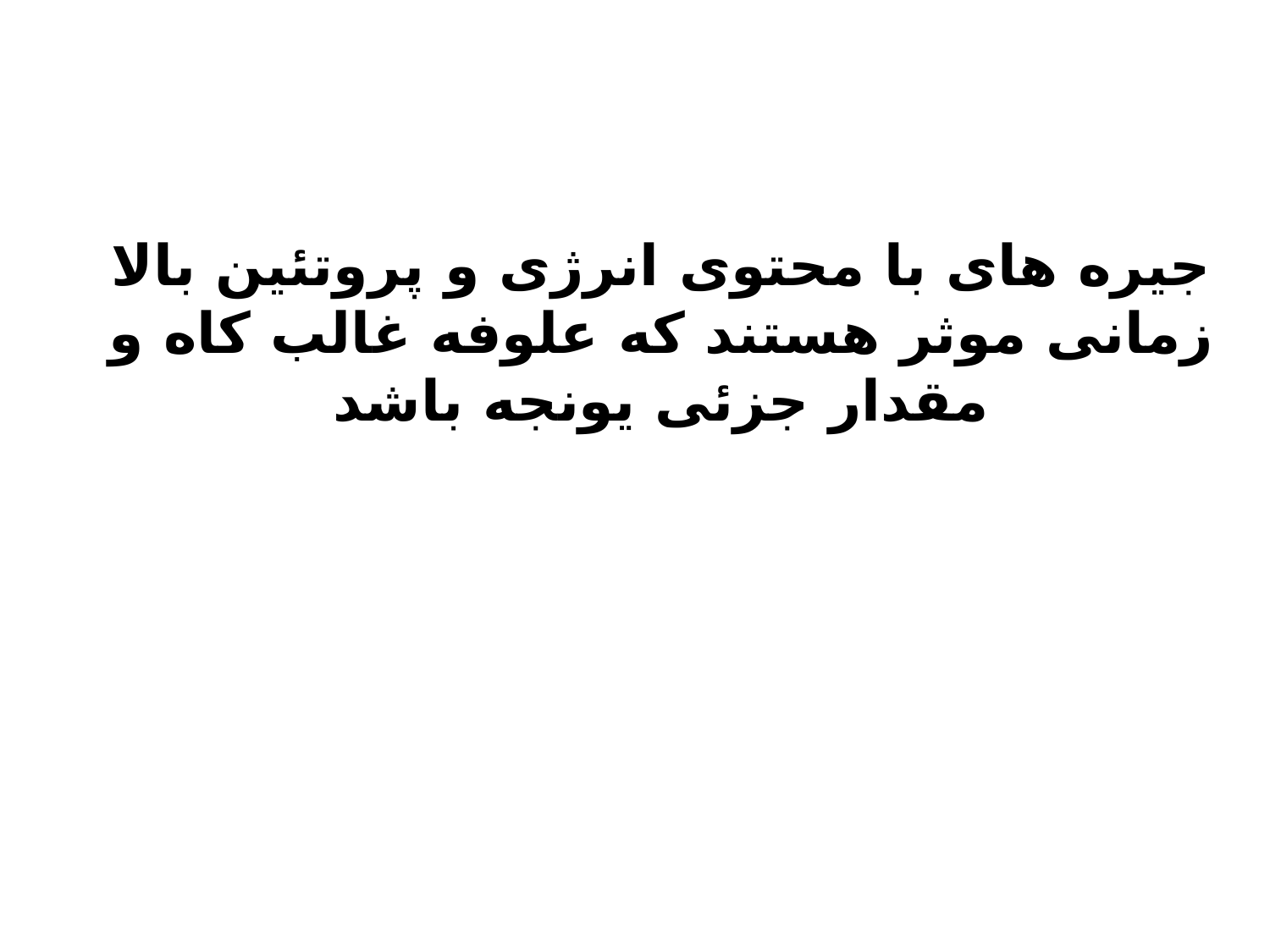

جیره های با محتوی انرژی و پروتئین بالا زمانی موثر هستند که علوفه غالب کاه و مقدار جزئی یونجه باشد